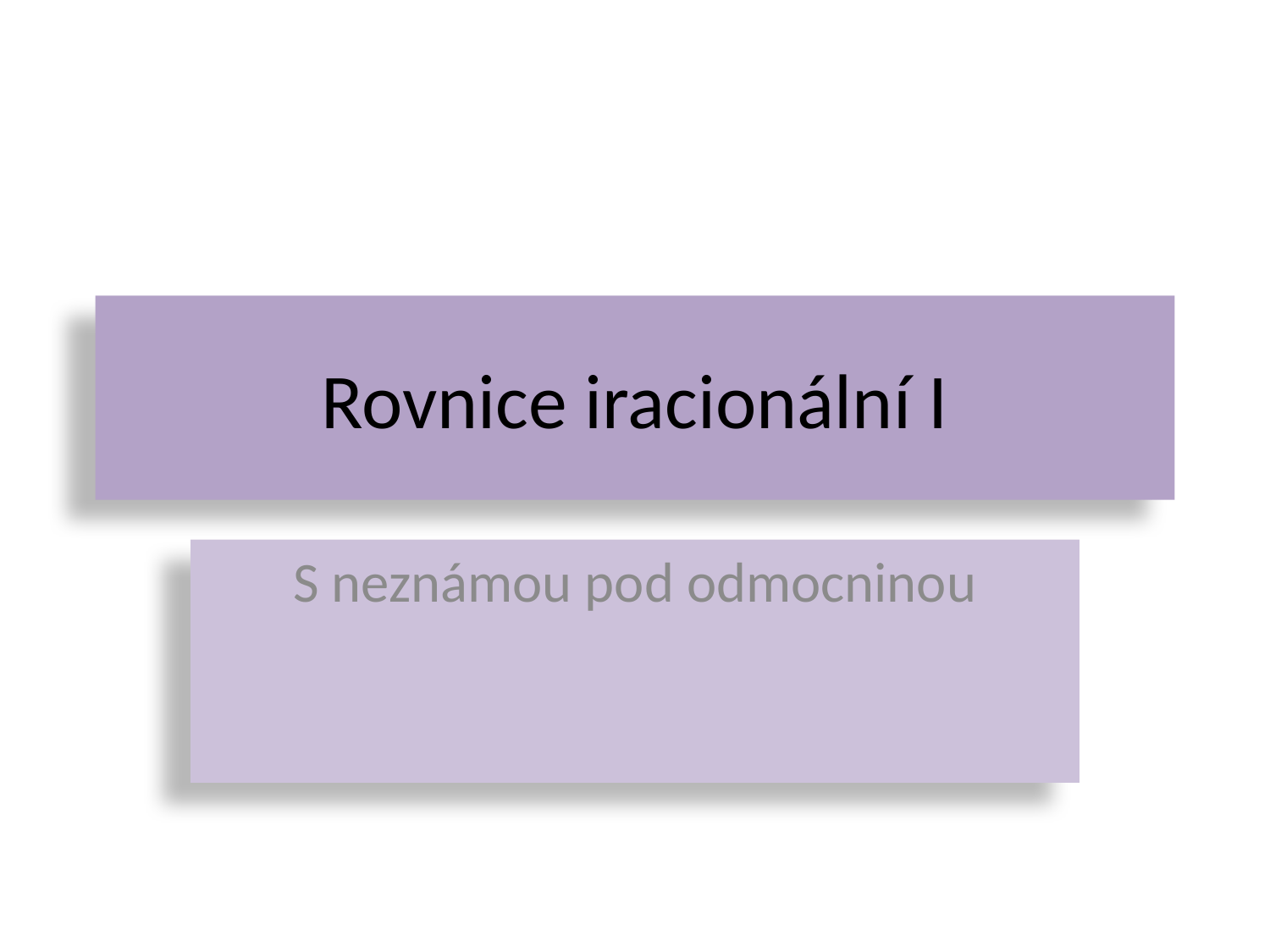

# Rovnice iracionální I
S neznámou pod odmocninou